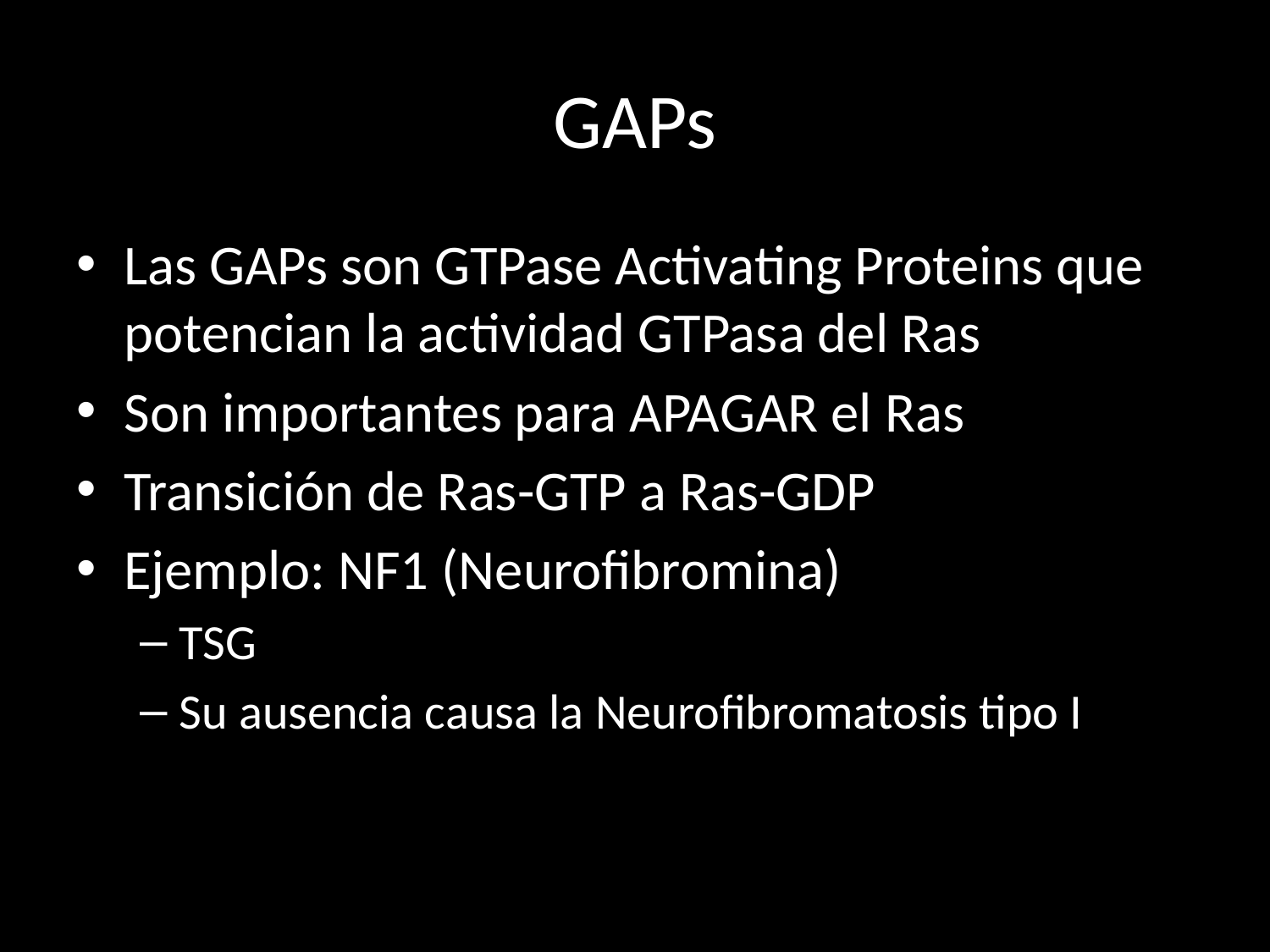

# GAPs
Las GAPs son GTPase Activating Proteins que potencian la actividad GTPasa del Ras
Son importantes para APAGAR el Ras
Transición de Ras-GTP a Ras-GDP
Ejemplo: NF1 (Neurofibromina)
TSG
Su ausencia causa la Neurofibromatosis tipo I